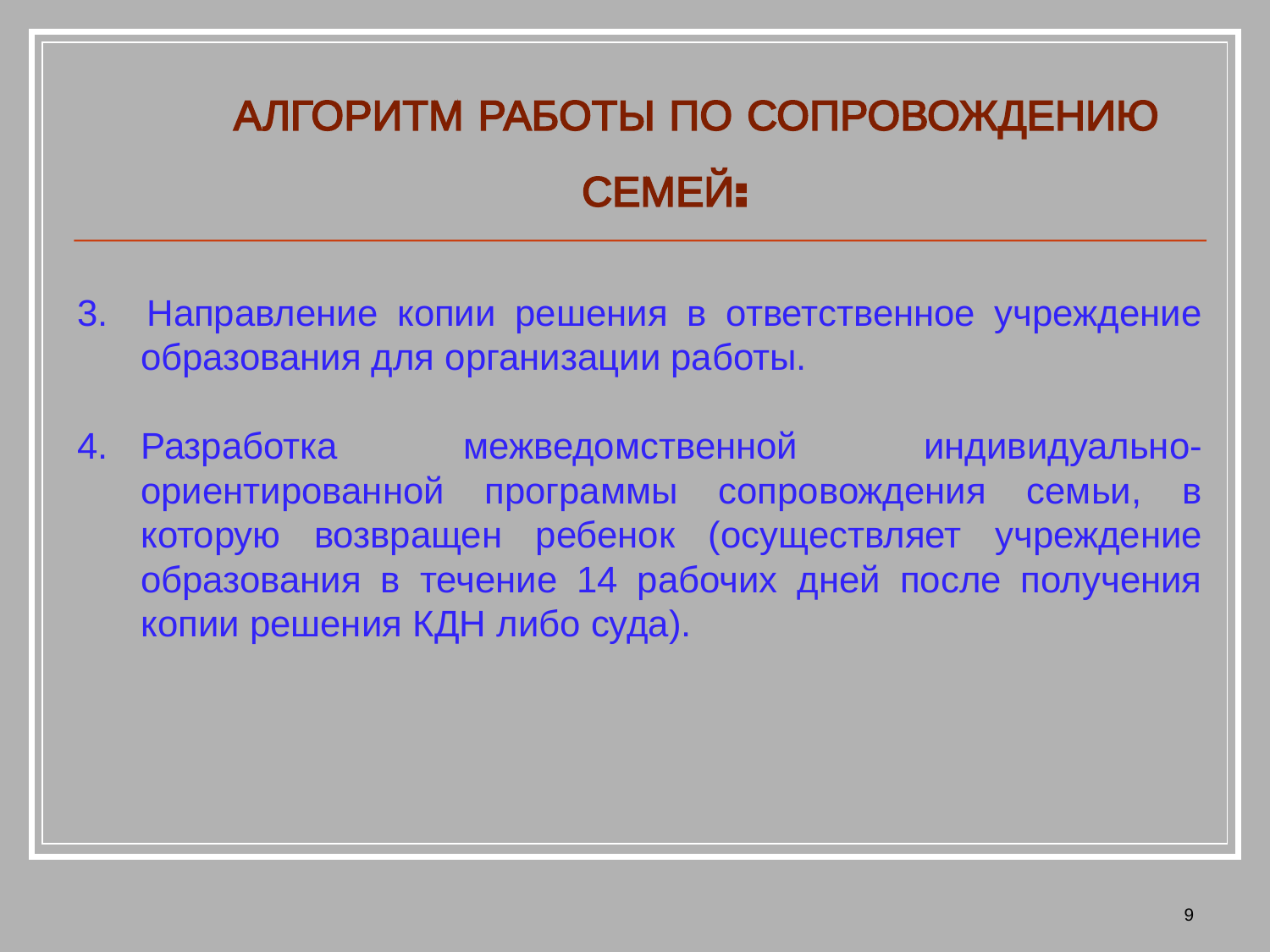

АЛГОРИТМ РАБОТЫ ПО СОПРОВОЖДЕНИЮ СЕМЕЙ:

3.  Направление копии решения в ответственное учреждение образования для организации работы.

Разработка межведомственной индивидуально-ориентированной программы сопровождения семьи, в которую возвращен ребенок (осуществляет учреждение образования в течение 14 рабочих дней после получения копии решения КДН либо суда).

9